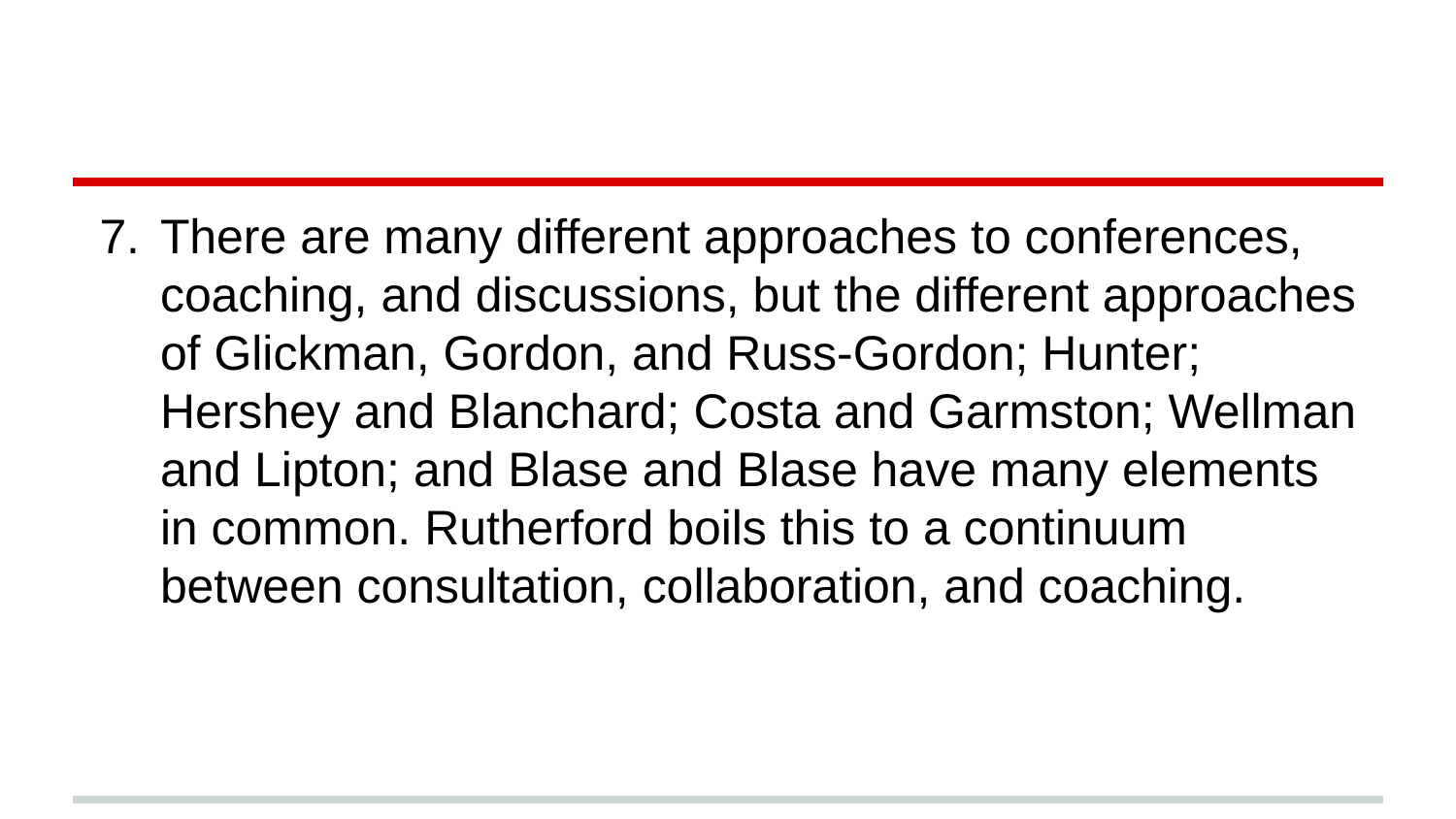

There are many different approaches to conferences, coaching, and discussions, but the different approaches of Glickman, Gordon, and Russ-Gordon; Hunter; Hershey and Blanchard; Costa and Garmston; Wellman and Lipton; and Blase and Blase have many elements in common. Rutherford boils this to a continuum between consultation, collaboration, and coaching.